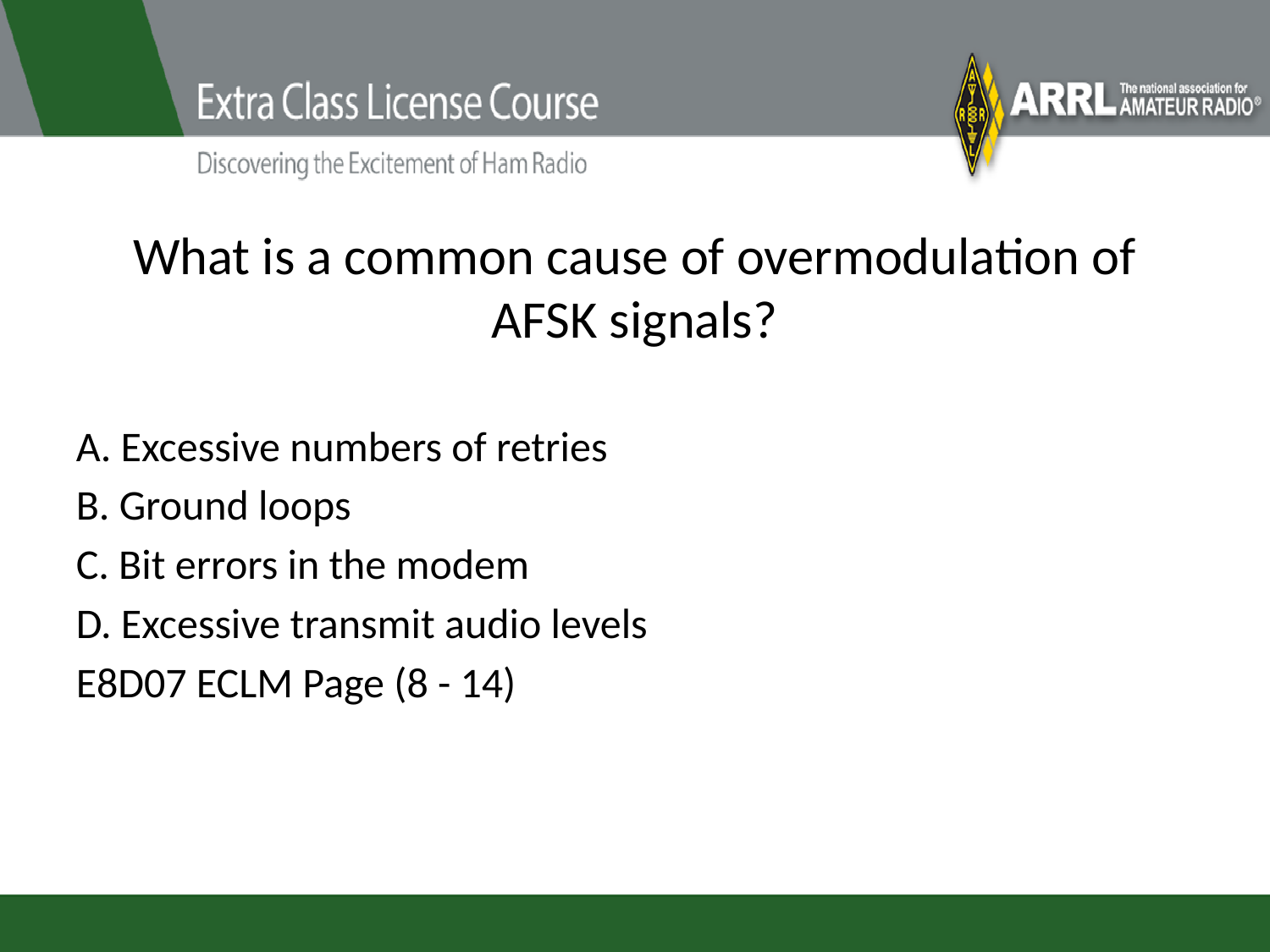

# What is a common cause of overmodulation of AFSK signals?
A. Excessive numbers of retries
B. Ground loops
C. Bit errors in the modem
D. Excessive transmit audio levels
E8D07 ECLM Page (8 - 14)